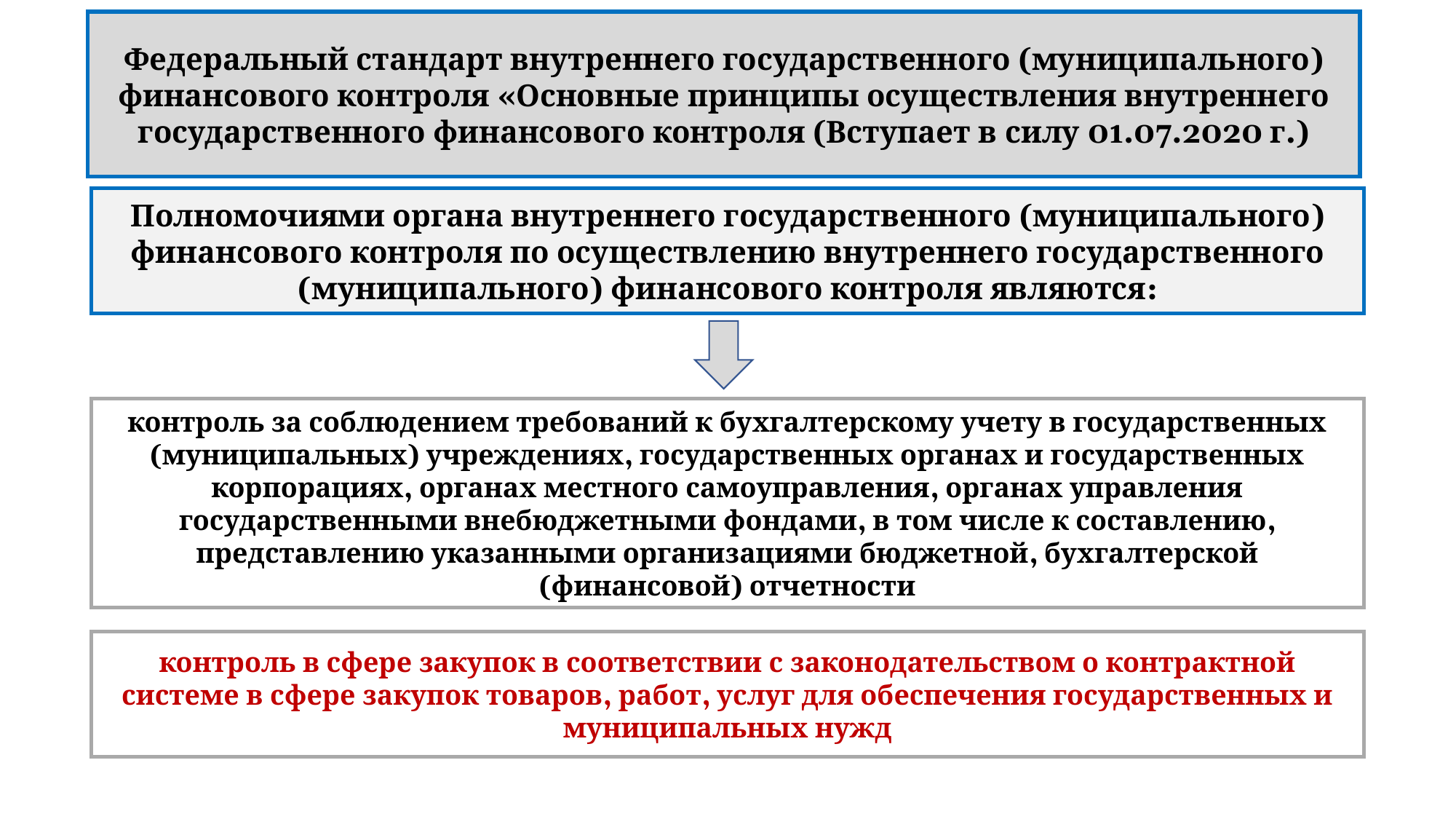

Федеральный стандарт внутреннего государственного (муниципального) финансового контроля «Основные принципы осуществления внутреннего государственного финансового контроля (Вступает в силу 01.07.2020 г.)
Полномочиями органа внутреннего государственного (муниципального) финансового контроля по осуществлению внутреннего государственного (муниципального) финансового контроля являются:

контроль за соблюдением требований к бухгалтерскому учету в государственных (муниципальных) учреждениях, государственных органах и государственных корпорациях, органах местного самоуправления, органах управления государственными внебюджетными фондами, в том числе к составлению, представлению указанными организациями бюджетной, бухгалтерской (финансовой) отчетности
контроль в сфере закупок в соответствии с законодательством о контрактной системе в сфере закупок товаров, работ, услуг для обеспечения государственных и муниципальных нужд